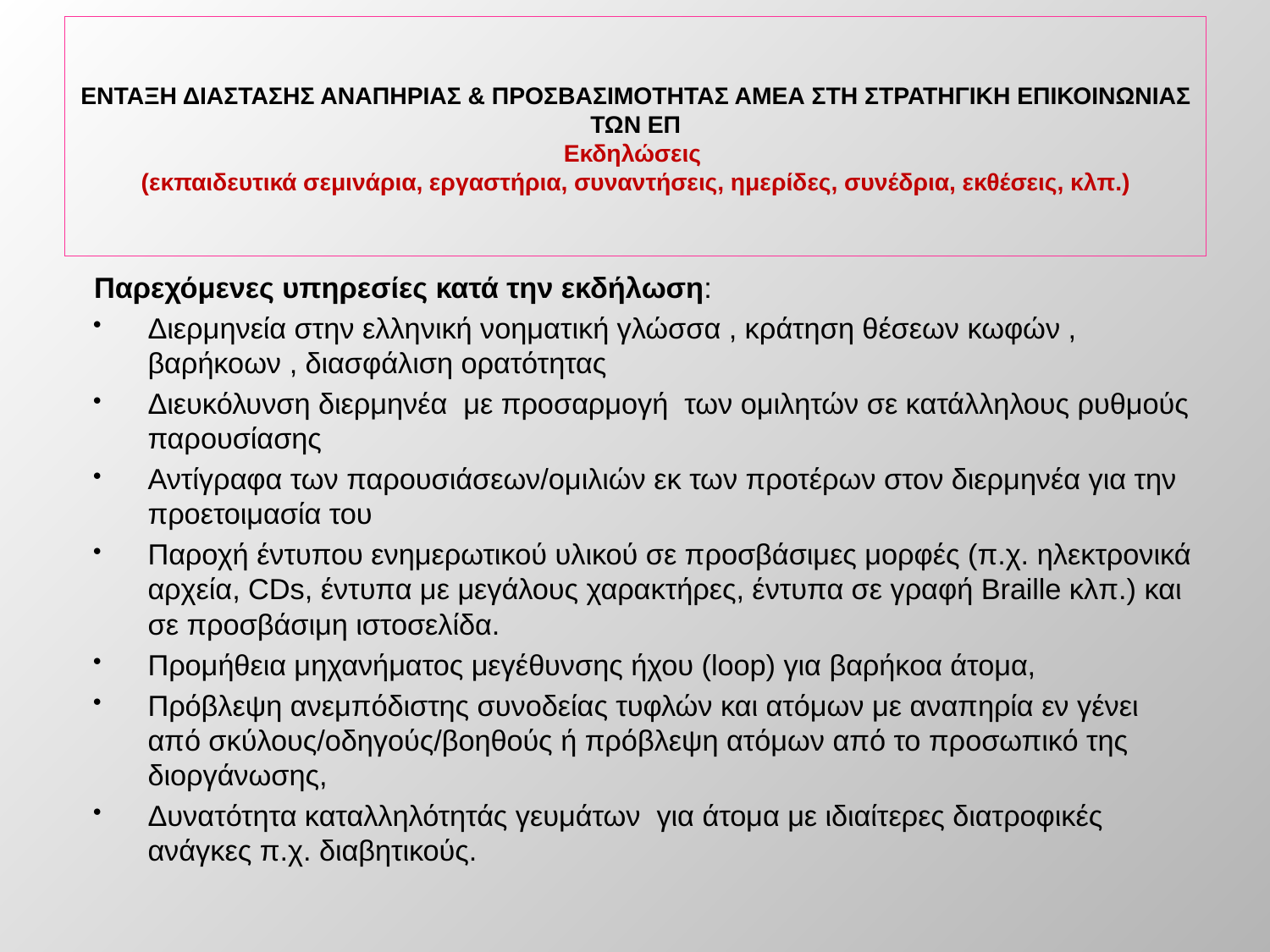

# ΕΝΤΑΞΗ ΔΙΑΣΤΑΣΗΣ ΑΝΑΠΗΡΙΑΣ & ΠΡΟΣΒΑΣΙΜΟΤΗΤΑΣ ΑΜΕΑ ΣΤΗ ΣΤΡΑΤΗΓΙΚΗ ΕΠΙΚΟΙΝΩΝΙΑΣ ΤΩΝ ΕΠ Εκδηλώσεις (εκπαιδευτικά σεμινάρια, εργαστήρια, συναντήσεις, ημερίδες, συνέδρια, εκθέσεις, κλπ.)

Παρεχόμενες υπηρεσίες κατά την εκδήλωση:
Διερμηνεία στην ελληνική νοηματική γλώσσα , κράτηση θέσεων κωφών , βαρήκοων , διασφάλιση ορατότητας
Διευκόλυνση διερμηνέα  με προσαρμογή  των ομιλητών σε κατάλληλους ρυθμούς παρουσίασης
Αντίγραφα των παρουσιάσεων/ομιλιών εκ των προτέρων στον διερμηνέα για την προετοιμασία του
Παροχή έντυπου ενημερωτικού υλικού σε προσβάσιμες μορφές (π.χ. ηλεκτρονικά αρχεία, CDs, έντυπα με μεγάλους χαρακτήρες, έντυπα σε γραφή Braille κλπ.) και σε προσβάσιμη ιστοσελίδα.
Προμήθεια μηχανήματος μεγέθυνσης ήχου (loop) για βαρήκοα άτομα,
Πρόβλεψη ανεμπόδιστης συνοδείας τυφλών και ατόμων με αναπηρία εν γένει από σκύλους/οδηγούς/βοηθούς ή πρόβλεψη ατόμων από το προσωπικό της διοργάνωσης,
Δυνατότητα καταλληλότητάς γευμάτων  για άτομα με ιδιαίτερες διατροφικές ανάγκες π.χ. διαβητικούς.